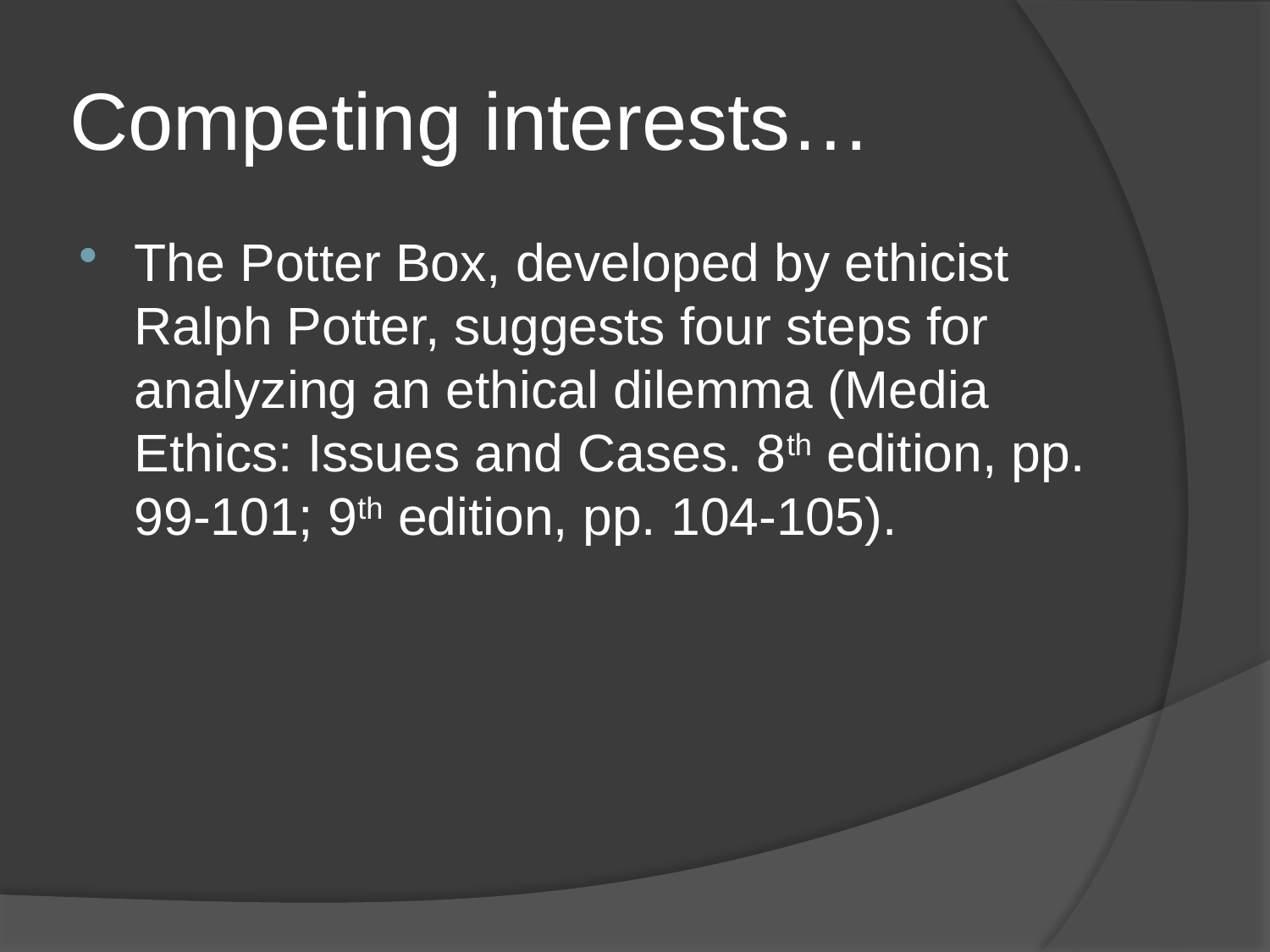

# Competing interests…
The Potter Box, developed by ethicist Ralph Potter, suggests four steps for analyzing an ethical dilemma (Media Ethics: Issues and Cases. 8th edition, pp. 99-101; 9th edition, pp. 104-105).